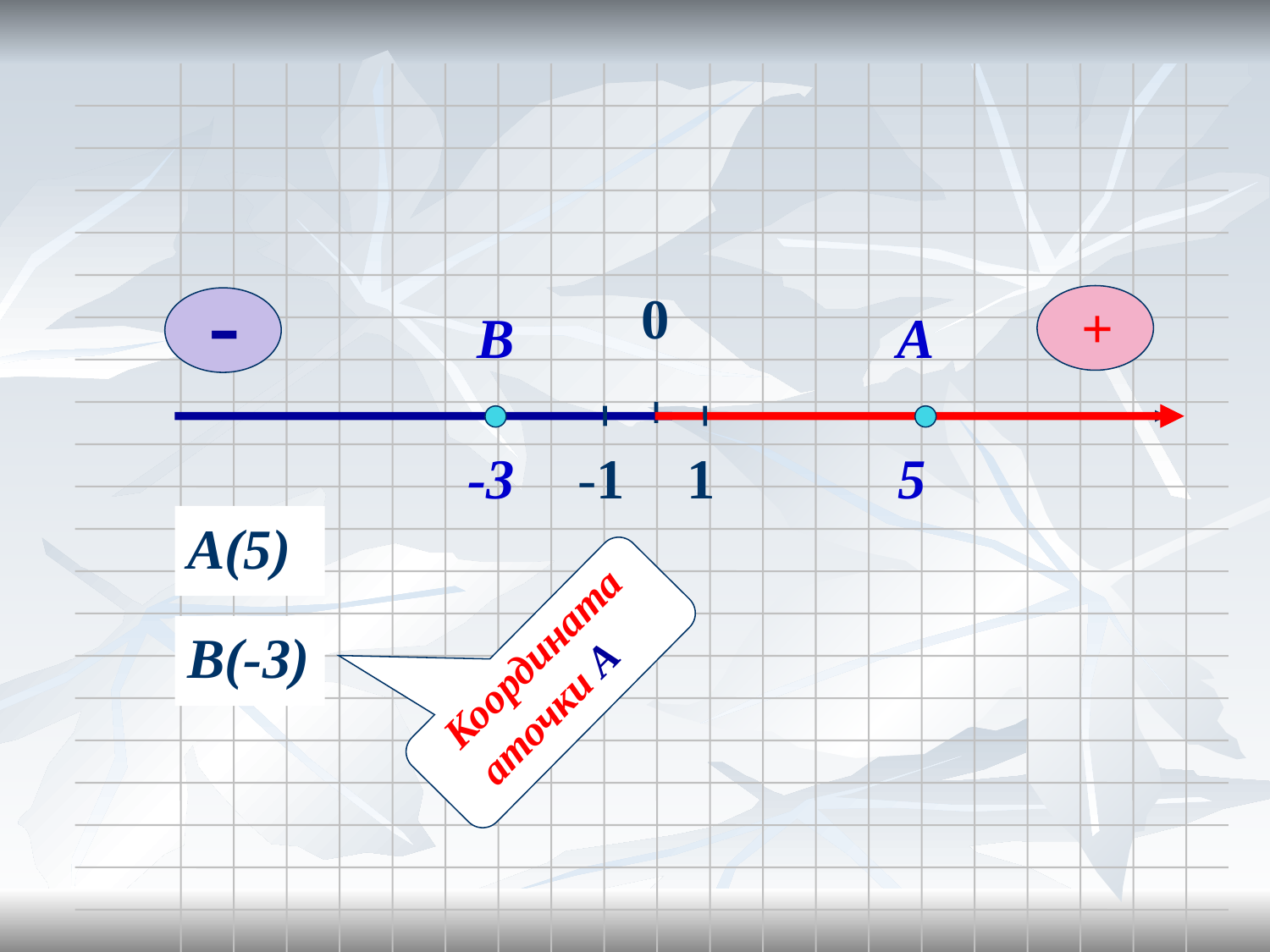

-

 0

+
В
А

-1
1

-3
5
А(5)
В(-3)
Координата аточки А